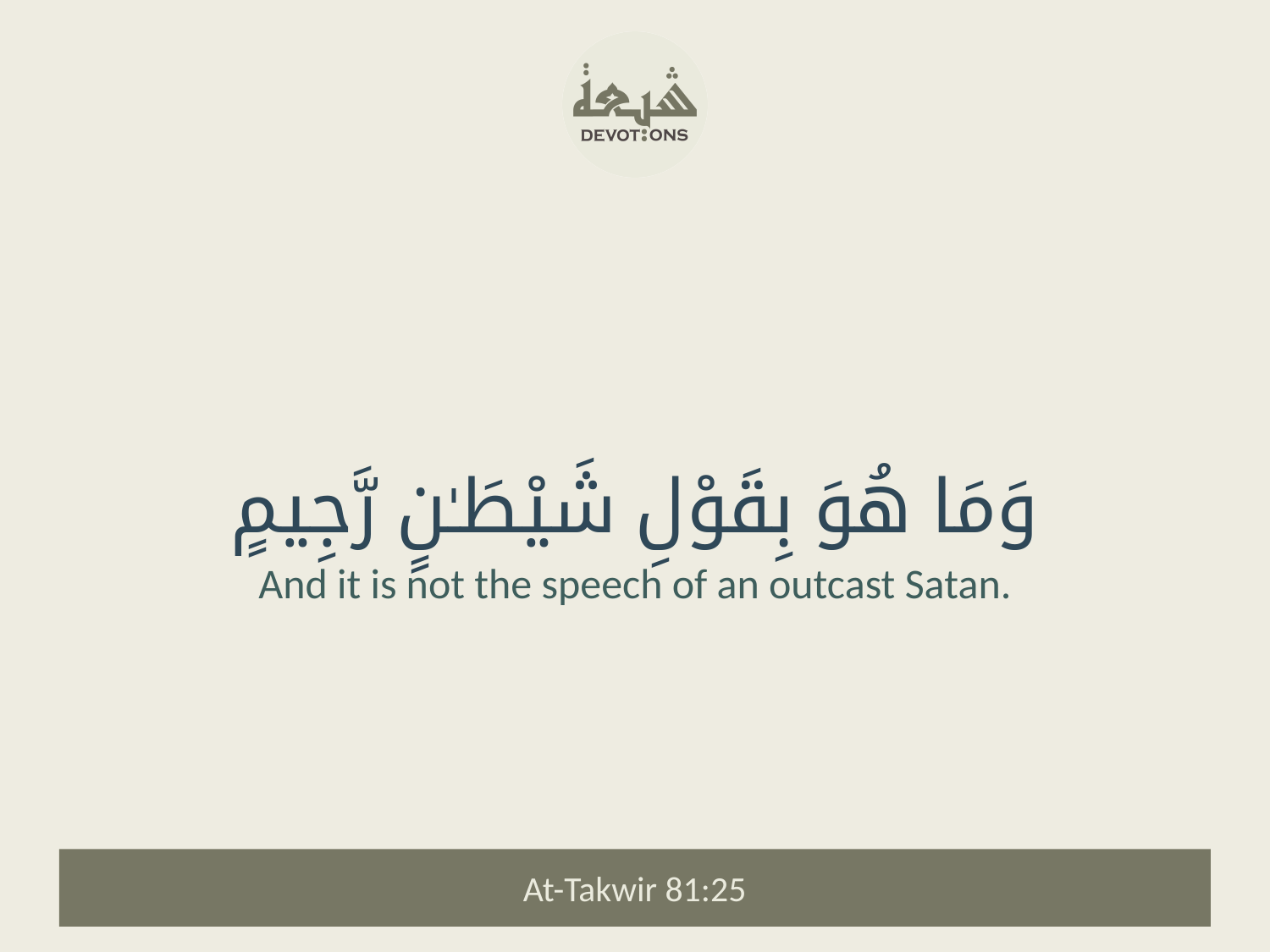

وَمَا هُوَ بِقَوْلِ شَيْطَـٰنٍ رَّجِيمٍ
And it is not the speech of an outcast Satan.
At-Takwir 81:25